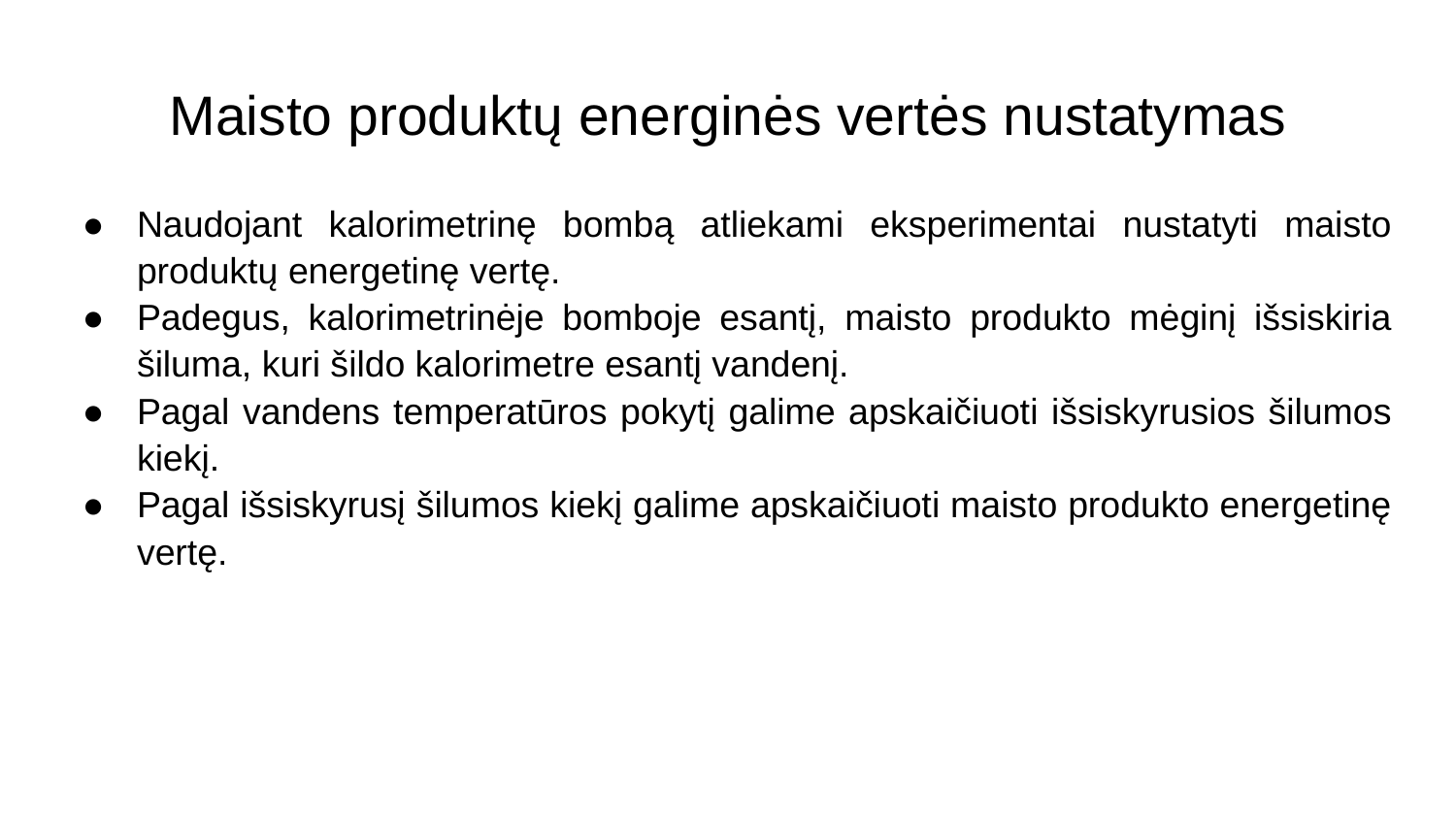

# Maisto produktų energinės vertės nustatymas
Naudojant kalorimetrinę bombą atliekami eksperimentai nustatyti maisto produktų energetinę vertę.
Padegus, kalorimetrinėje bomboje esantį, maisto produkto mėginį išsiskiria šiluma, kuri šildo kalorimetre esantį vandenį.
Pagal vandens temperatūros pokytį galime apskaičiuoti išsiskyrusios šilumos kiekį.
Pagal išsiskyrusį šilumos kiekį galime apskaičiuoti maisto produkto energetinę vertę.